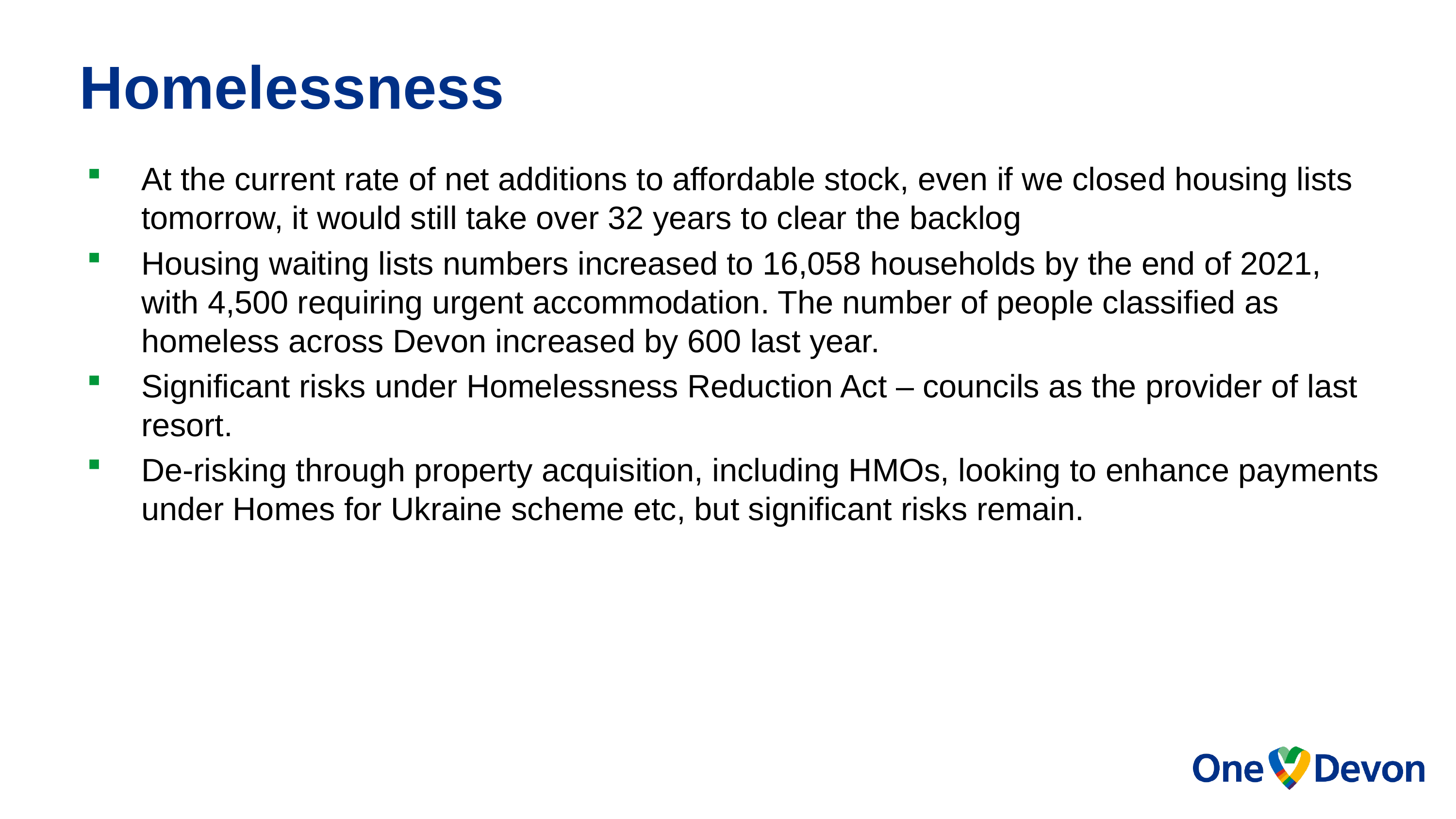

Homelessness
At the current rate of net additions to affordable stock, even if we closed housing lists tomorrow, it would still take over 32 years to clear the backlog
Housing waiting lists numbers increased to 16,058 households by the end of 2021, with 4,500 requiring urgent accommodation. The number of people classified as homeless across Devon increased by 600 last year.
Significant risks under Homelessness Reduction Act – councils as the provider of last resort.
De-risking through property acquisition, including HMOs, looking to enhance payments under Homes for Ukraine scheme etc, but significant risks remain.